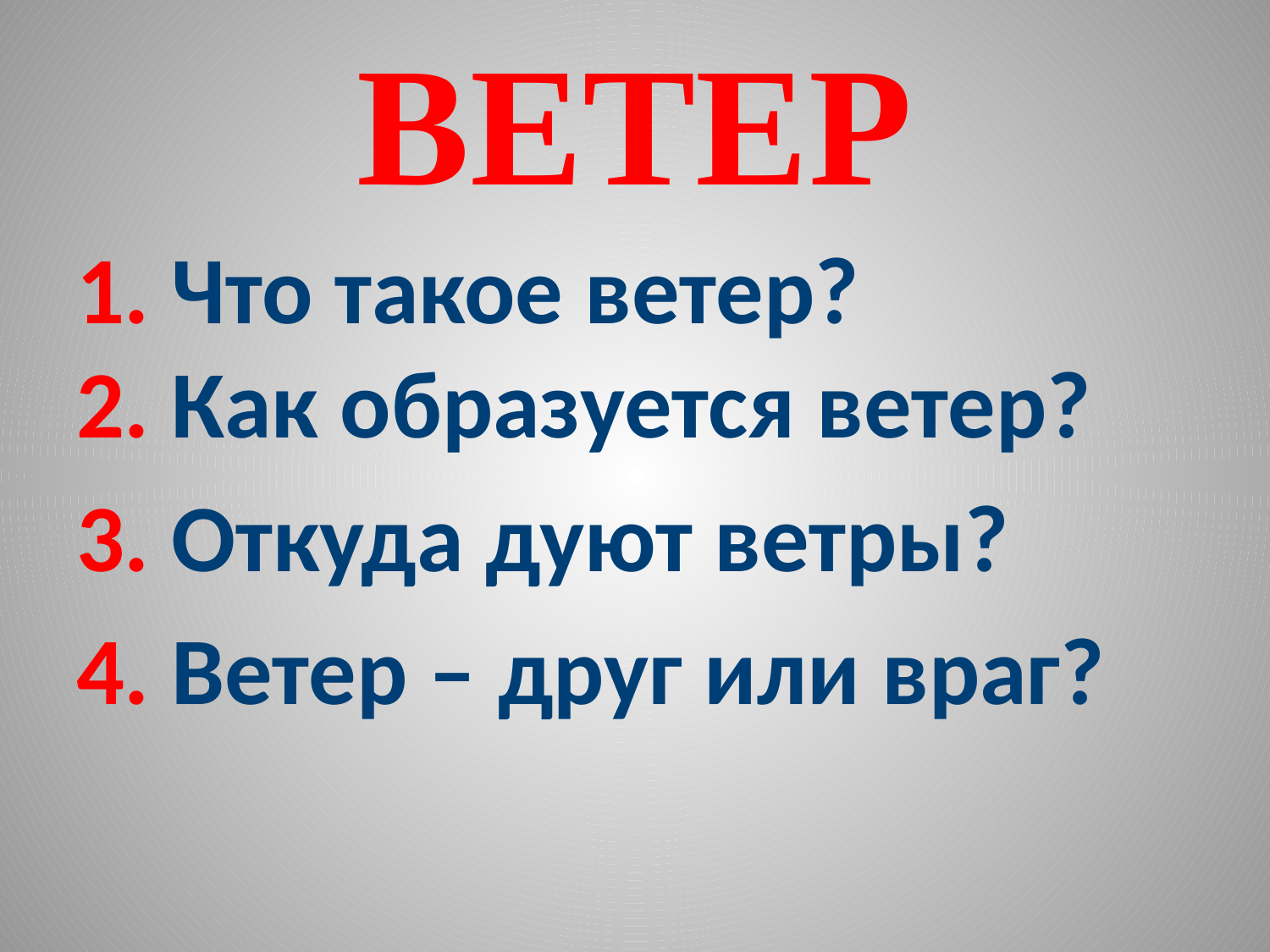

# ВЕТЕР
1. Что такое ветер?
2. Как образуется ветер?
3. Откуда дуют ветры?
4. Ветер – друг или враг?